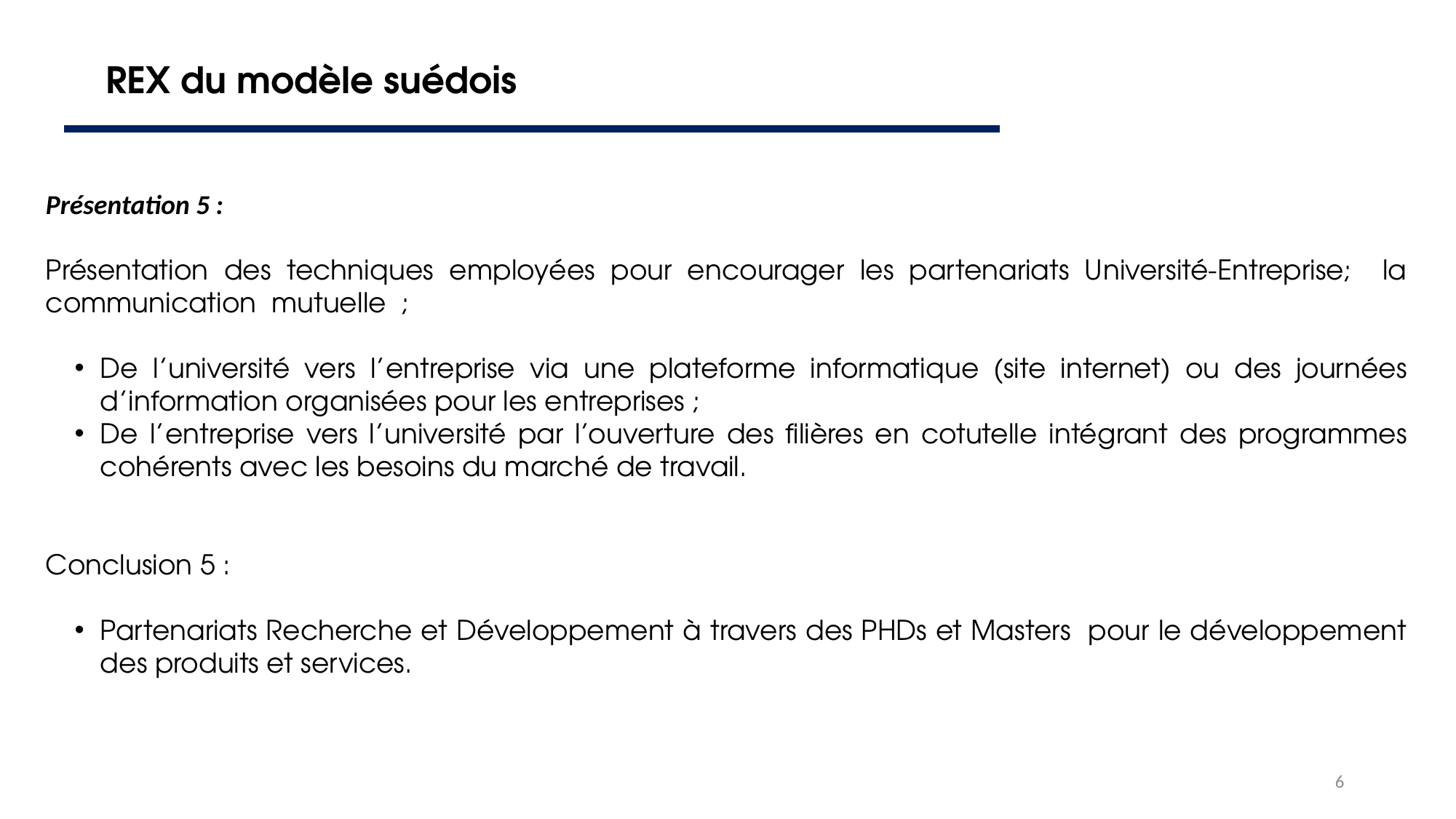

REX du modèle suédois

Présentation 5 :

Présentation des techniques employées pour encourager les partenariats Université-Entreprise;  la communication  mutuelle  ;

De l’université vers l’entreprise via une plateforme informatique (site internet) ou des journées d’information organisées pour les entreprises ;
De l’entreprise vers l’université par l’ouverture des filières en cotutelle intégrant des programmes cohérents avec les besoins du marché de travail.

Conclusion 5 :

Partenariats Recherche et Développement à travers des PHDs et Masters  pour le développement des produits et services.

6